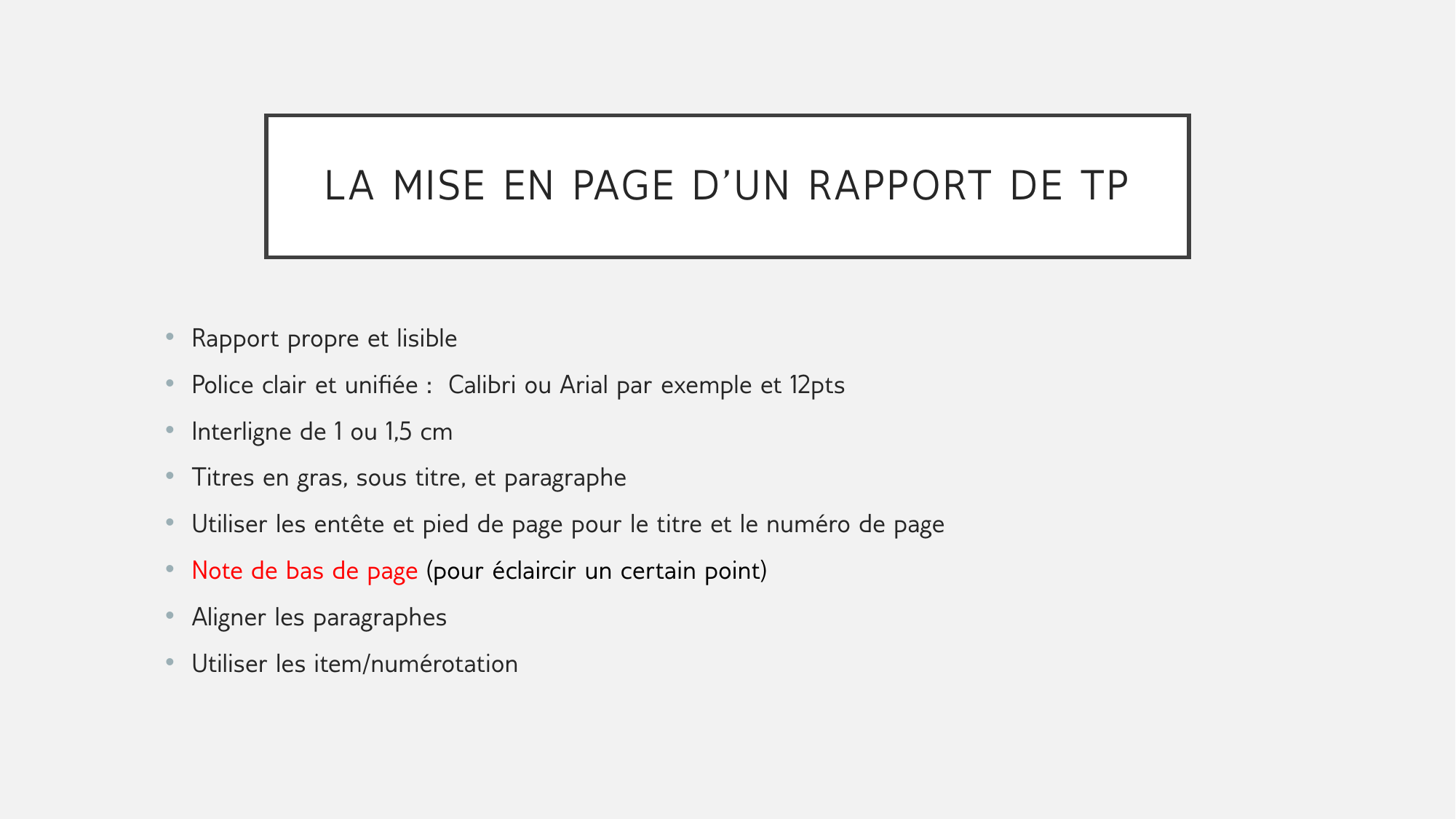

# La Mise en page d’un rapport de TP
Rapport propre et lisible
Police clair et unifiée :  Calibri ou Arial par exemple et 12pts
Interligne de 1 ou 1,5 cm
Titres en gras, sous titre, et paragraphe
Utiliser les entête et pied de page pour le titre et le numéro de page
Note de bas de page (pour éclaircir un certain point)
Aligner les paragraphes
Utiliser les item/numérotation